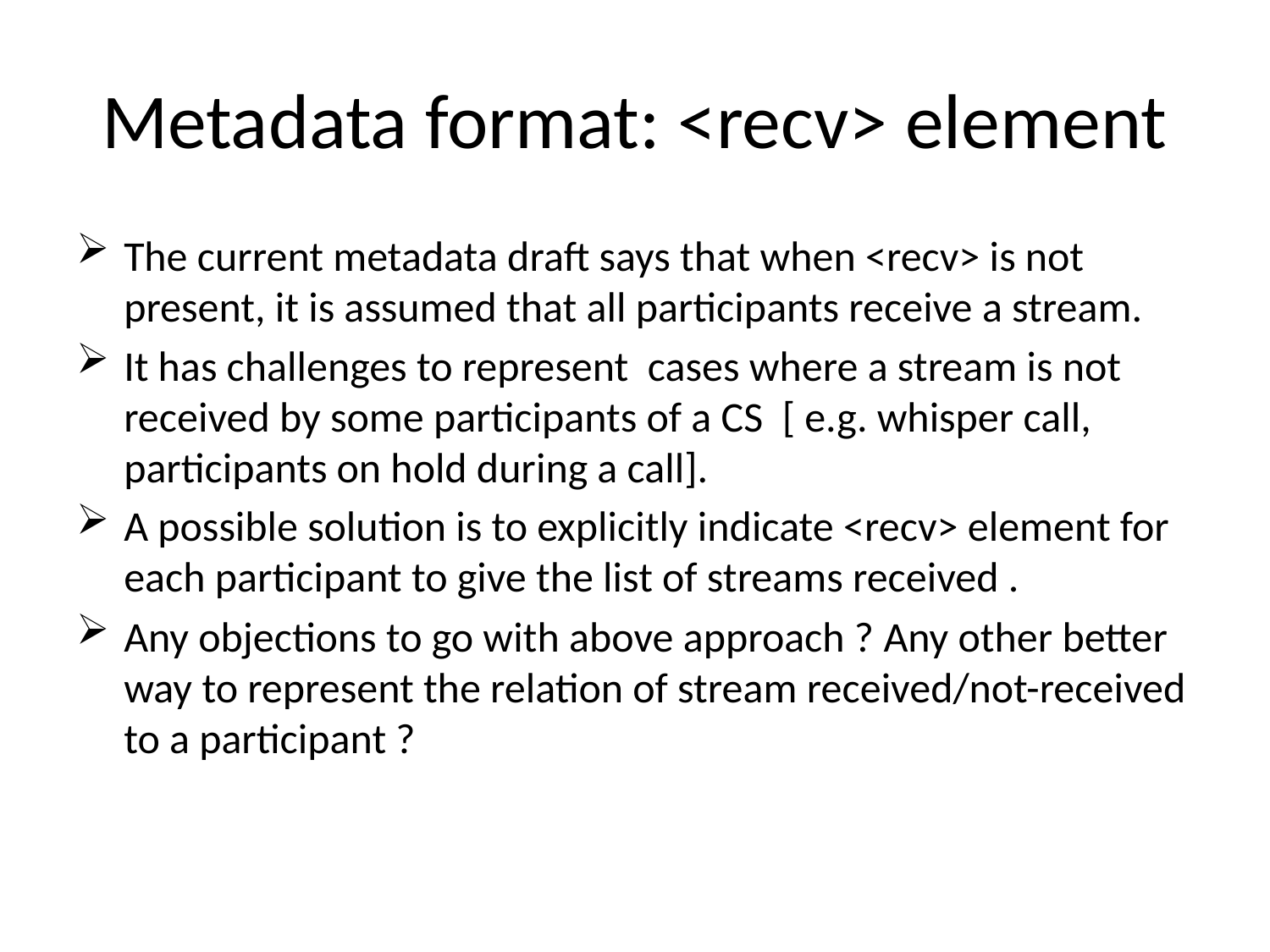

# Metadata format: <recv> element
The current metadata draft says that when <recv> is not present, it is assumed that all participants receive a stream.
It has challenges to represent  cases where a stream is not received by some participants of a CS  [ e.g. whisper call, participants on hold during a call].
A possible solution is to explicitly indicate <recv> element for each participant to give the list of streams received .
Any objections to go with above approach ? Any other better way to represent the relation of stream received/not-received to a participant ?